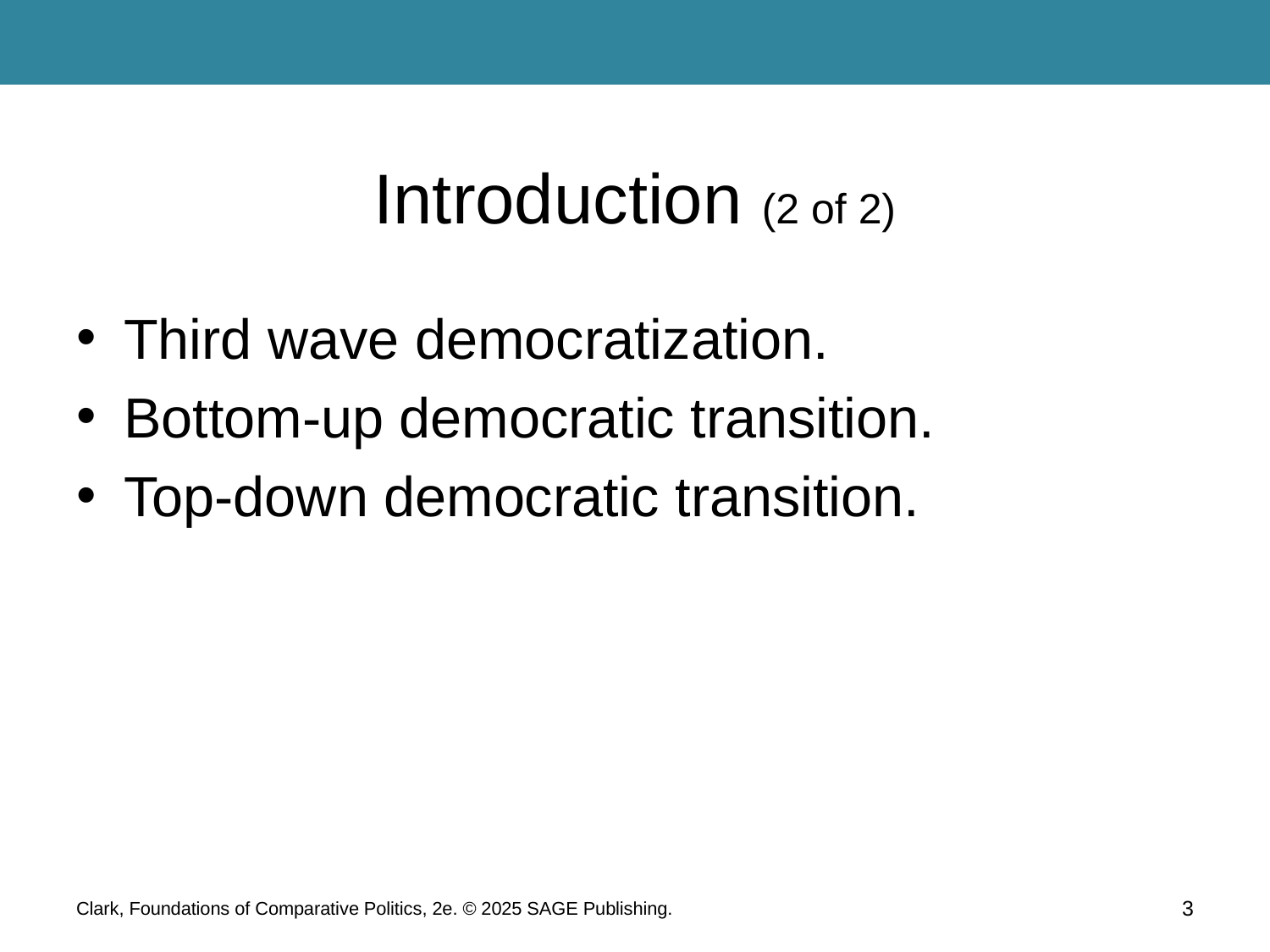

# Introduction (2 of 2)
Third wave democratization.
Bottom-up democratic transition.
Top-down democratic transition.
Clark, Foundations of Comparative Politics, 2e. © 2025 SAGE Publishing.
3